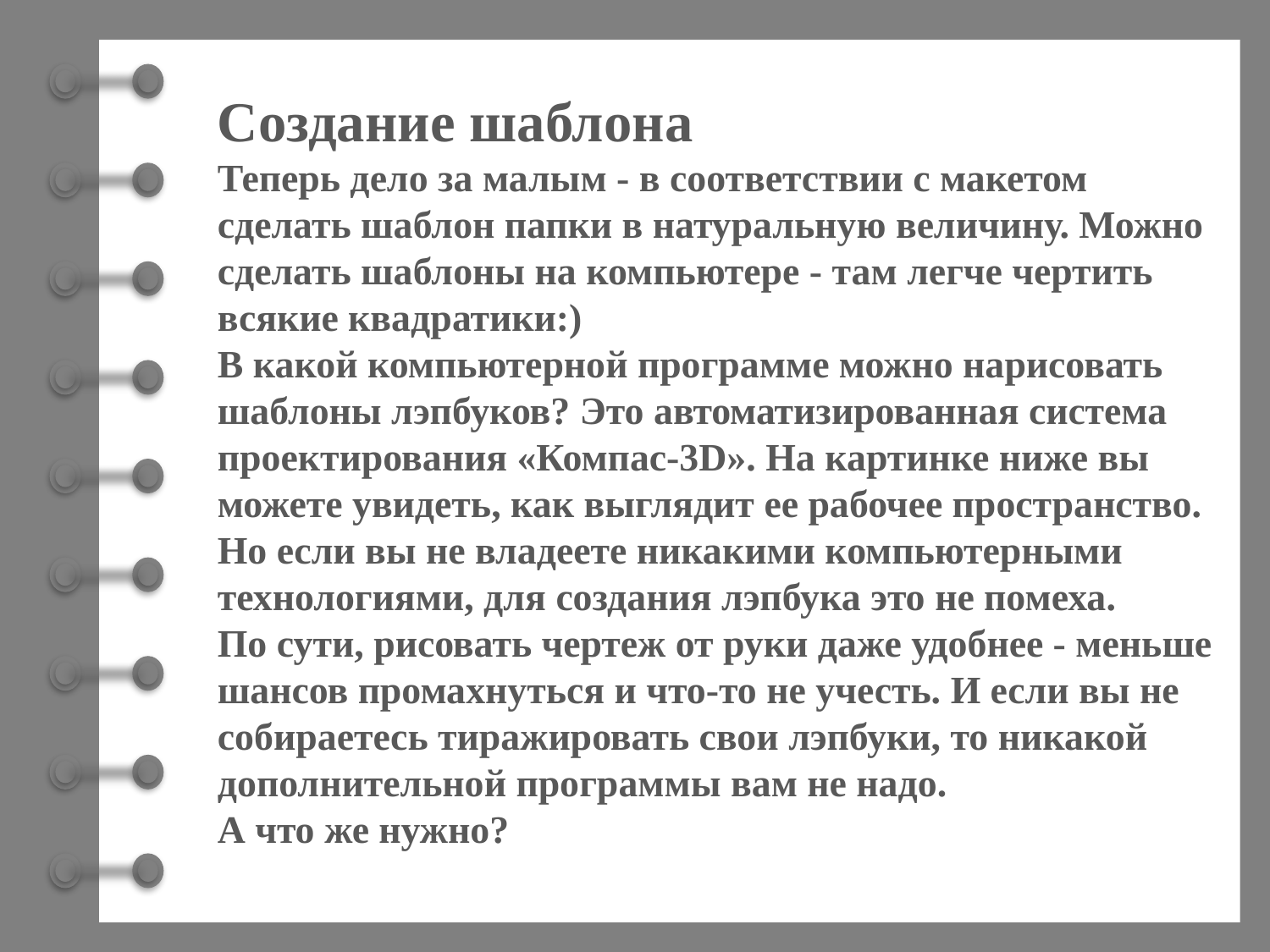

Создание шаблона
Теперь дело за малым - в соответствии с макетом сделать шаблон папки в натуральную величину. Можно сделать шаблоны на компьютере - там легче чертить всякие квадратики:)
В какой компьютерной программе можно нарисовать шаблоны лэпбуков? Это автоматизированная система проектирования «Компас-3D». На картинке ниже вы можете увидеть, как выглядит ее рабочее пространство.
Но если вы не владеете никакими компьютерными технологиями, для создания лэпбука это не помеха.
По сути, рисовать чертеж от руки даже удобнее - меньше шансов промахнуться и что-то не учесть. И если вы не собираетесь тиражировать свои лэпбуки, то никакой дополнительной программы вам не надо.
А что же нужно?